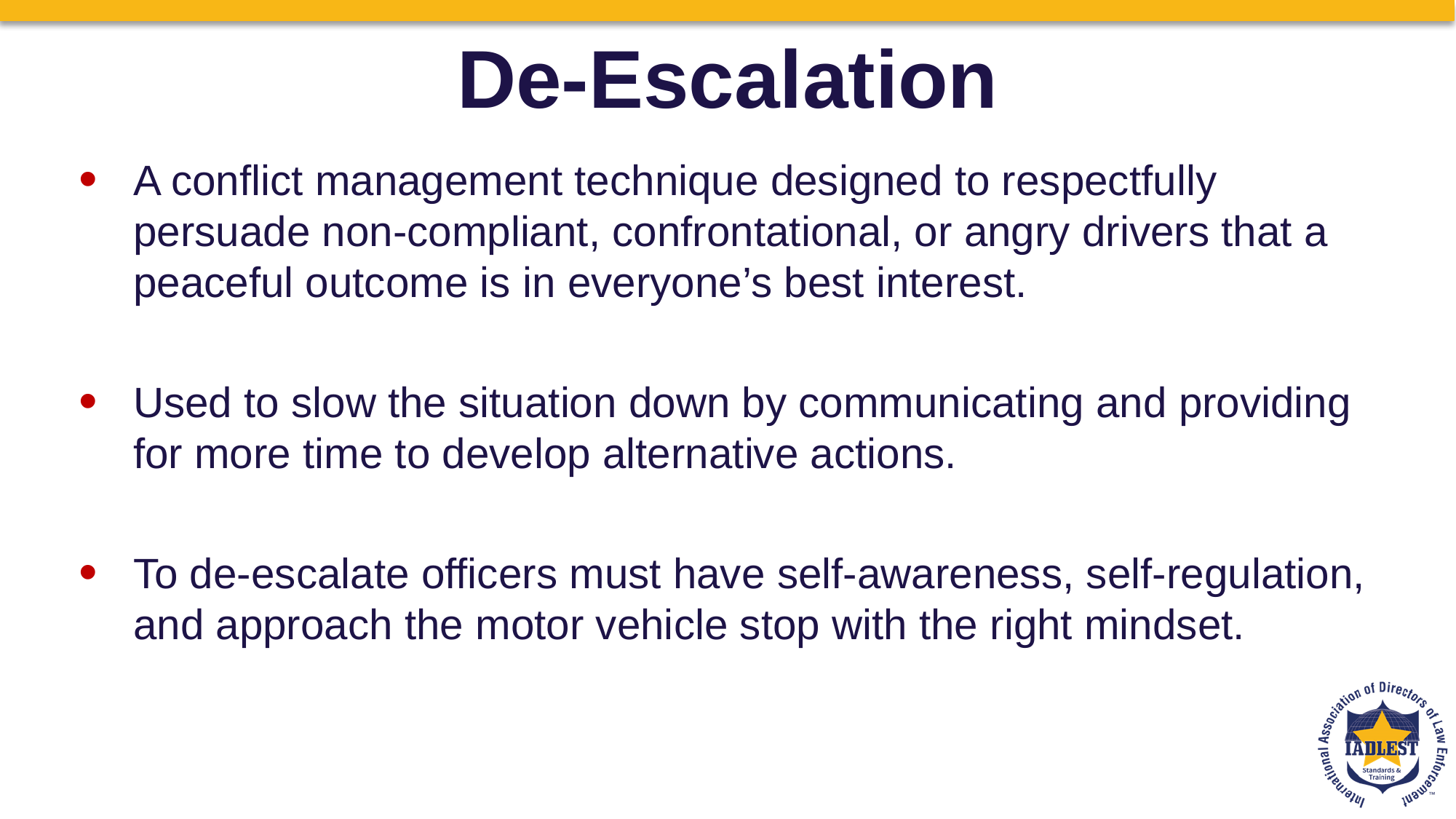

De-Escalation
A conflict management technique designed to respectfully persuade non-compliant, confrontational, or angry drivers that a peaceful outcome is in everyone’s best interest.

Used to slow the situation down by communicating and providing for more time to develop alternative actions.

To de-escalate officers must have self-awareness, self-regulation, and approach the motor vehicle stop with the right mindset.